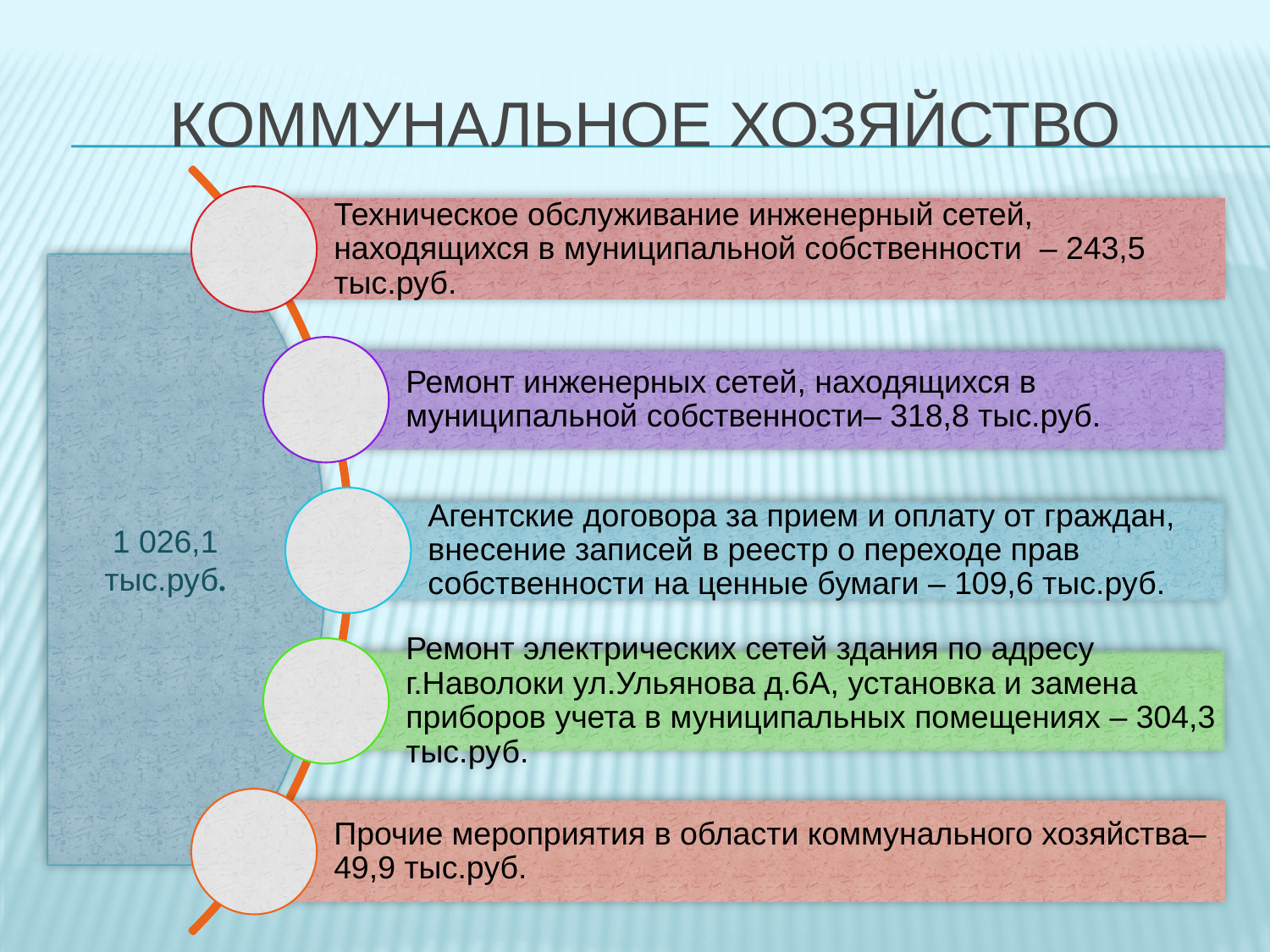

# коммунальное хозяйство
Техническое обслуживание инженерный сетей, находящихся в муниципальной собственности  – 243,5 тыс.руб.
Ремонт инженерных сетей, находящихся в муниципальной собственности– 318,8 тыс.руб.
Агентские договора за прием и оплату от граждан, внесение записей в реестр о переходе прав собственности на ценные бумаги – 109,6 тыс.руб.
Ремонт электрических сетей здания по адресу г.Наволоки ул.Ульянова д.6А, установка и замена приборов учета в муниципальных помещениях – 304,3 тыс.руб.
Прочие мероприятия в области коммунального хозяйства– 49,9 тыс.руб.
1 026,1 тыс.руб.